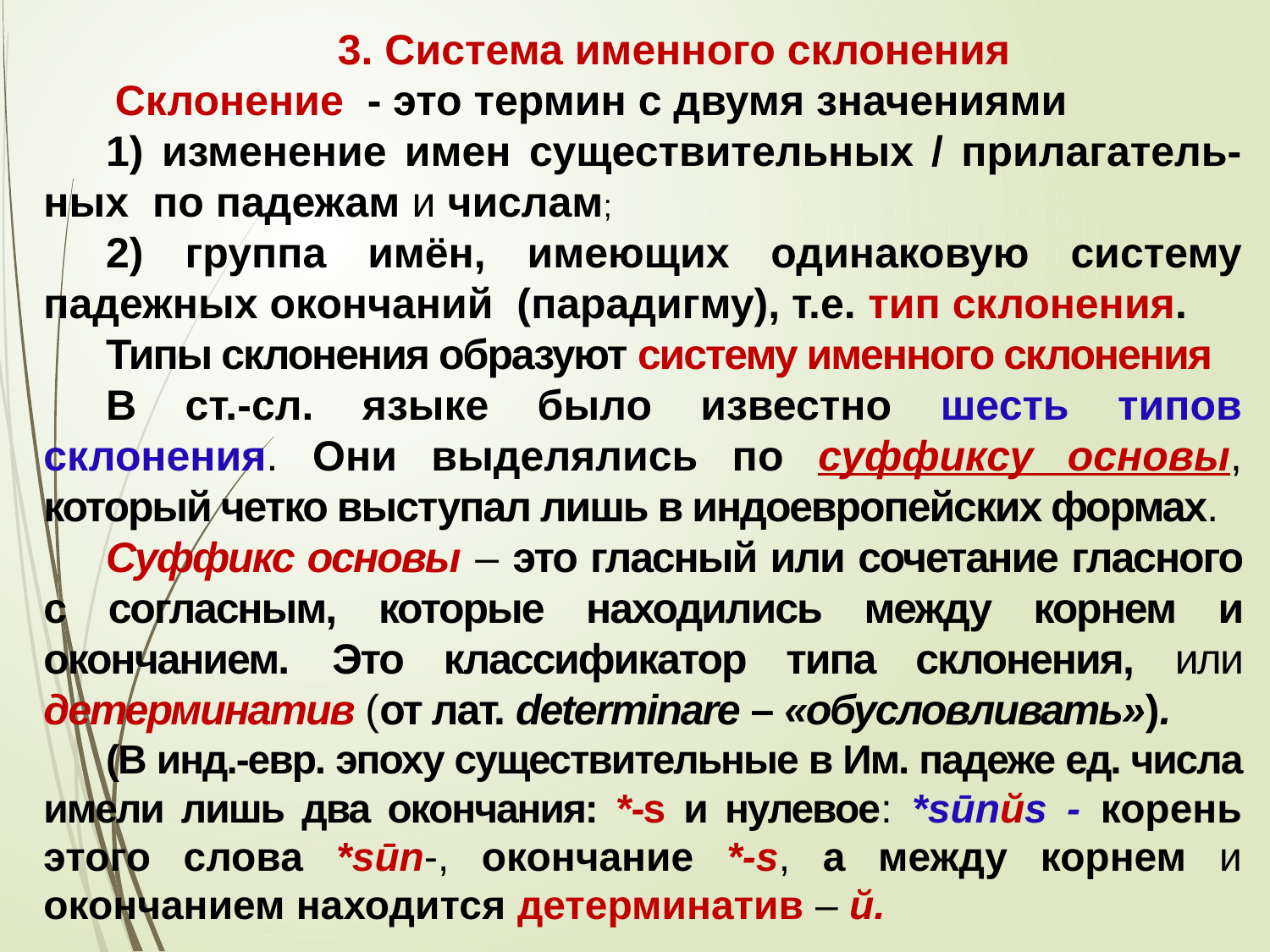

3. Система именного склонения
 Склонение  - это термин с двумя значениями
1) изменение имен существительных / прилагатель-ных  по падежам и числам;
2) группа имён, имеющих одинаковую систему падежных окончаний  (парадигму), т.е. тип склонения.
Типы склонения образуют систему именного склонения
В ст.-сл. языке было известно шесть типов склонения. Они выделялись по суффиксу основы, который четко выступал лишь в индоевропейских формах.
Суффикс основы – это гласный или сочетание гласного с согласным, которые находились между корнем и окончанием. Это классификатор типа склонения, или детерминатив (от лат. determinare – «обусловливать»).
(В инд.-евр. эпоху существительные в Им. падеже ед. числа имели лишь два окончания: *-s и нулевое: *sūnŭs - корень этого слова *sūn-, окончание *-s, а между корнем и окончанием находится детерминатив – ŭ.